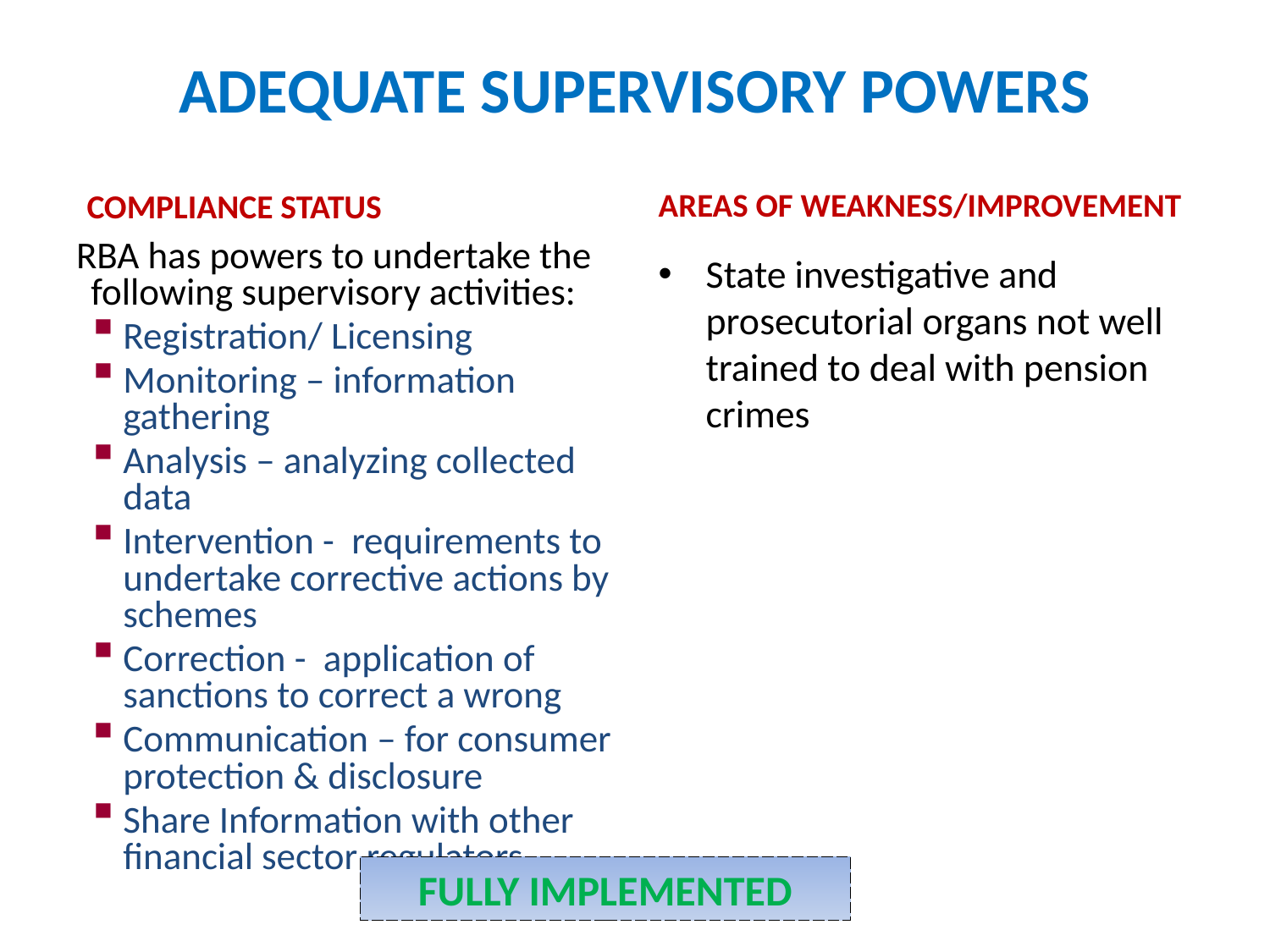

# ADEQUATE SUPERVISORY POWERS

COMPLIANCE STATUS

AREAS OF WEAKNESS/IMPROVEMENT

RBA has powers to undertake the following supervisory activities:
Registration/ Licensing
Monitoring – information gathering
Analysis – analyzing collected data
Intervention -  requirements to undertake corrective actions by schemes
Correction -  application of sanctions to correct a wrong
Communication – for consumer protection & disclosure
Share Information with other financial sector regulators

State investigative and prosecutorial organs not well trained to deal with pension crimes

FULLY IMPLEMENTED